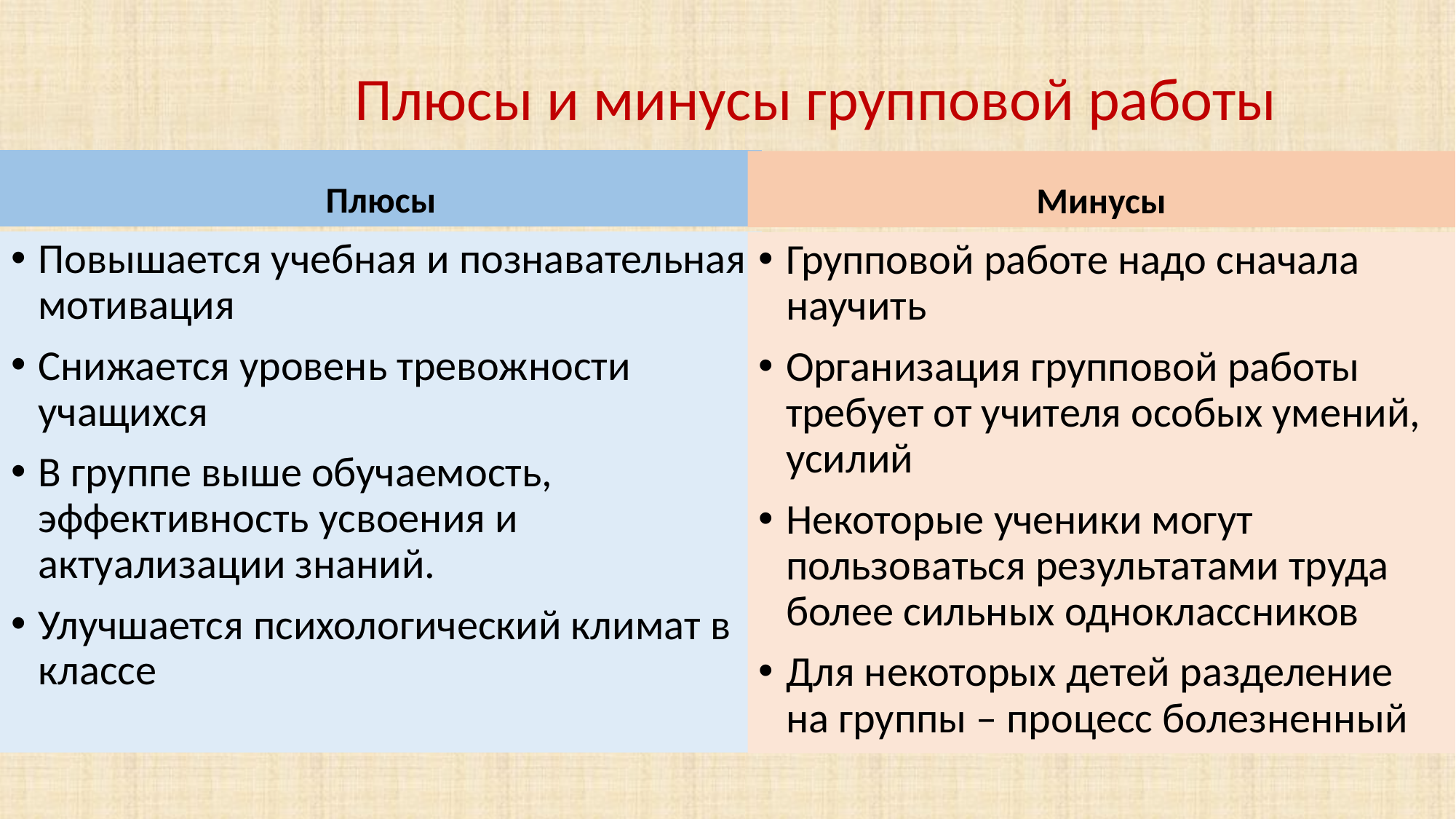

# Плюсы и минусы групповой работы
Плюсы
Минусы
Повышается учебная и познавательная мотивация
Снижается уровень тревожности учащихся
В группе выше обучаемость, эффективность усвоения и актуализации знаний.
Улучшается психологический климат в классе
Групповой работе надо сначала научить
Организация групповой работы требует от учителя особых умений, усилий
Некоторые ученики могут пользоваться результатами труда более сильных одноклассников
Для некоторых детей разделение на группы – процесс болезненный